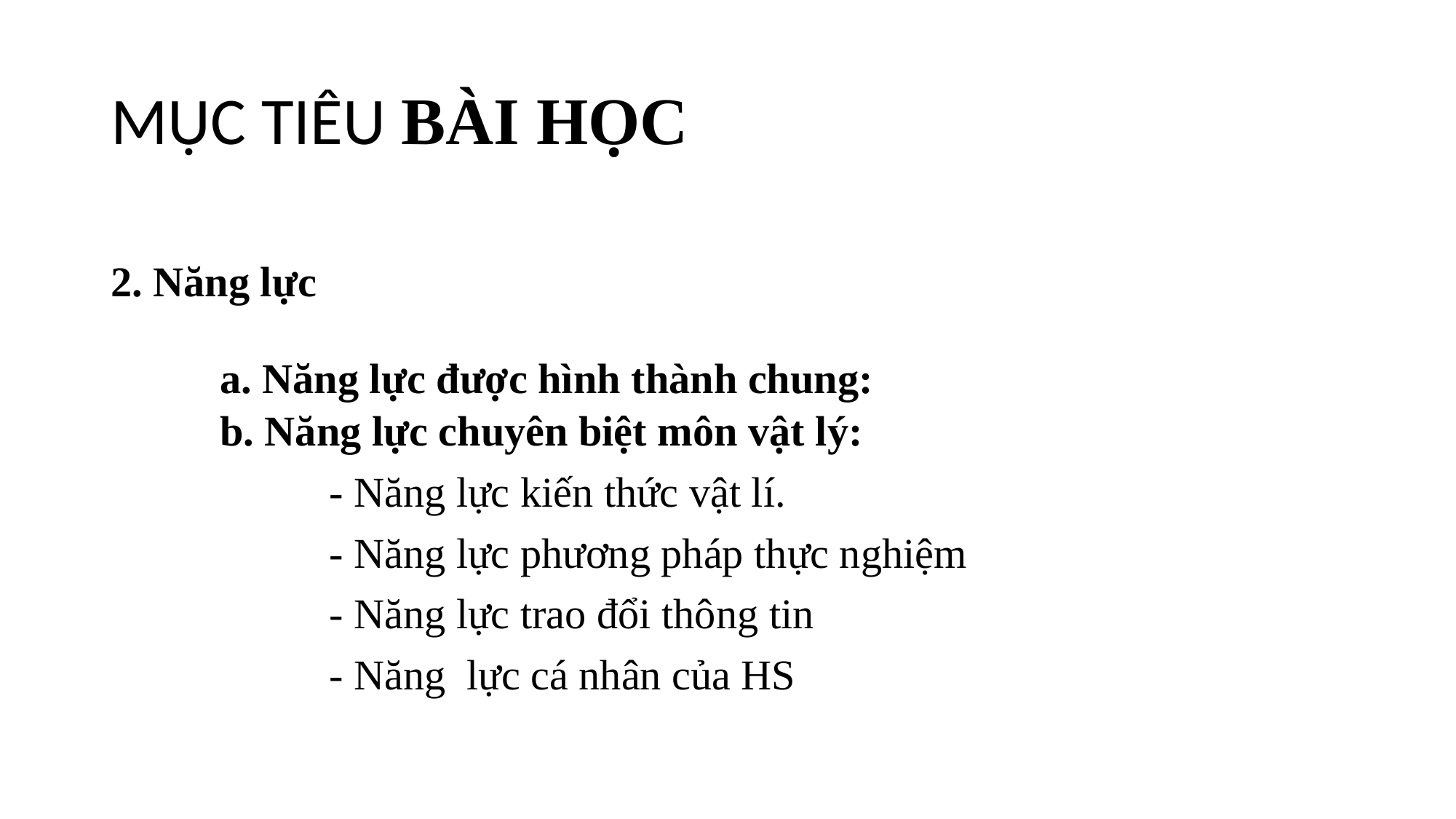

# MỤC TIÊU BÀI HỌC
2. Năng lực
	a. Năng lực được hình thành chung:
b. Năng lực chuyên biệt môn vật lý:
		- Năng lực kiến thức vật lí.
		- Năng lực phương pháp thực nghiệm
		- Năng lực trao đổi thông tin
		- Năng  lực cá nhân của HS